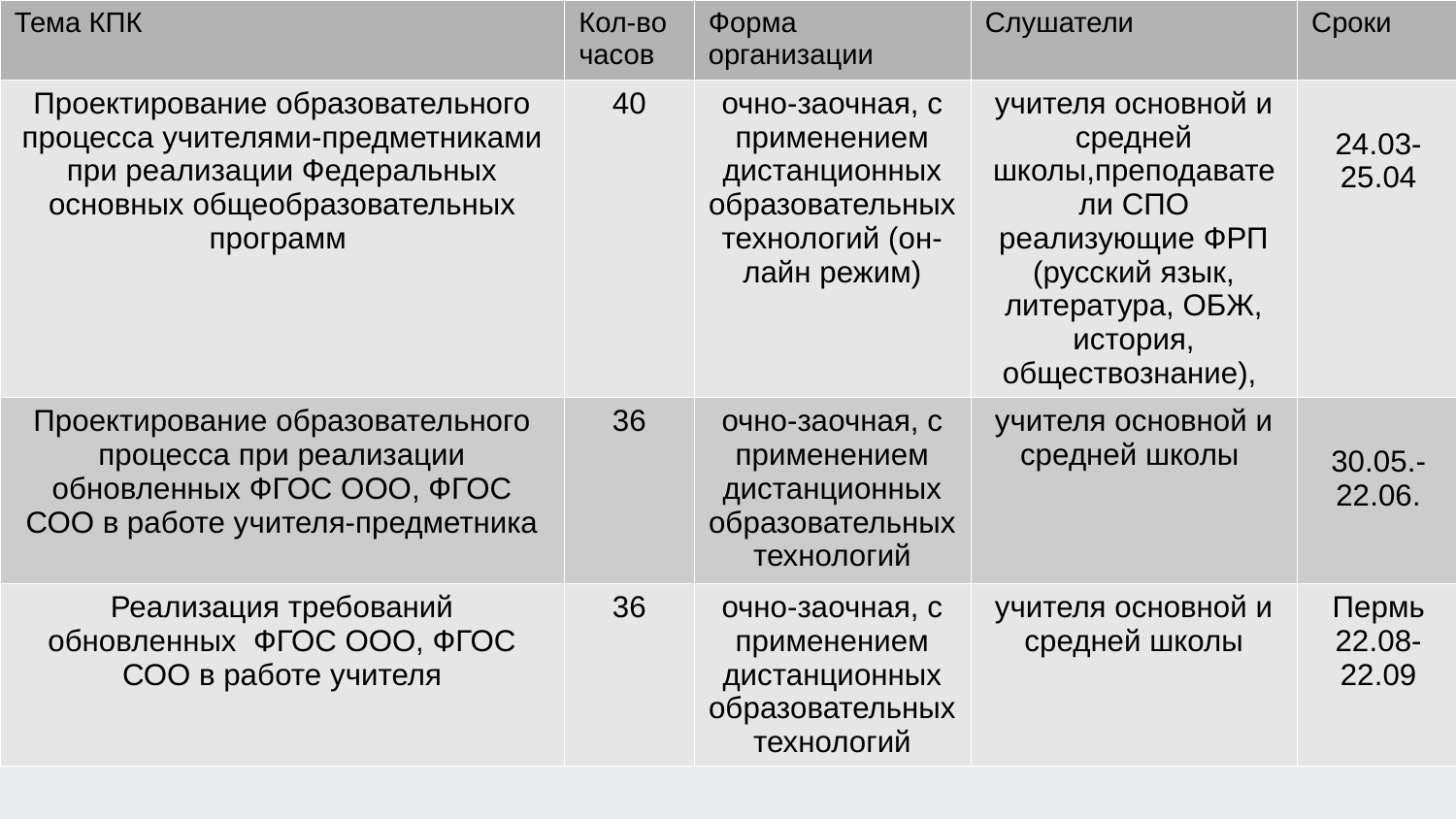

| Тема КПК | Кол-во часов | Форма организации | Слушатели | Сроки |
| --- | --- | --- | --- | --- |
| Проектирование образовательного процесса учителями-предметниками при реализации Федеральных основных общеобразовательных программ | 40 | очно-заочная, с применением дистанционных образовательных технологий (он-лайн режим) | учителя основной и средней школы,преподаватели СПО реализующие ФРП (русский язык, литература, ОБЖ, история, обществознание), | 24.03-25.04 |
| Проектирование образовательного процесса при реализации обновленных ФГОС ООО, ФГОС СОО в работе учителя-предметника | 36 | очно-заочная, с применением дистанционных образовательных технологий | учителя основной и средней школы | 30.05.-22.06. |
| Реализация требований обновленных ФГОС ООО, ФГОС СОО в работе учителя | 36 | очно-заочная, с применением дистанционных образовательных технологий | учителя основной и средней школы | Пермь 22.08-22.09 |